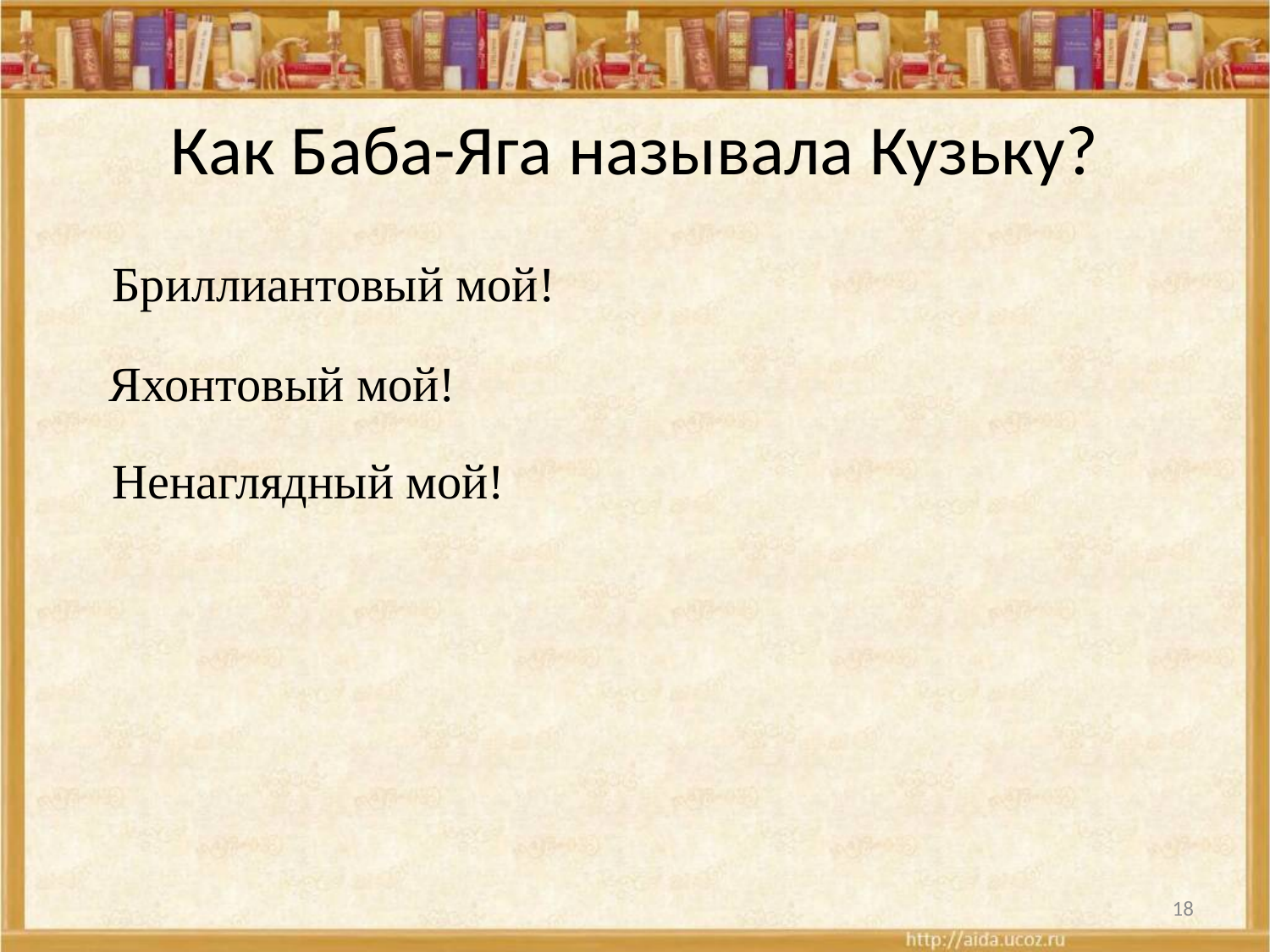

# Как Баба-Яга называла Кузьку?
Бриллиантовый мой!
Яхонтовый мой!
Ненаглядный мой!
18